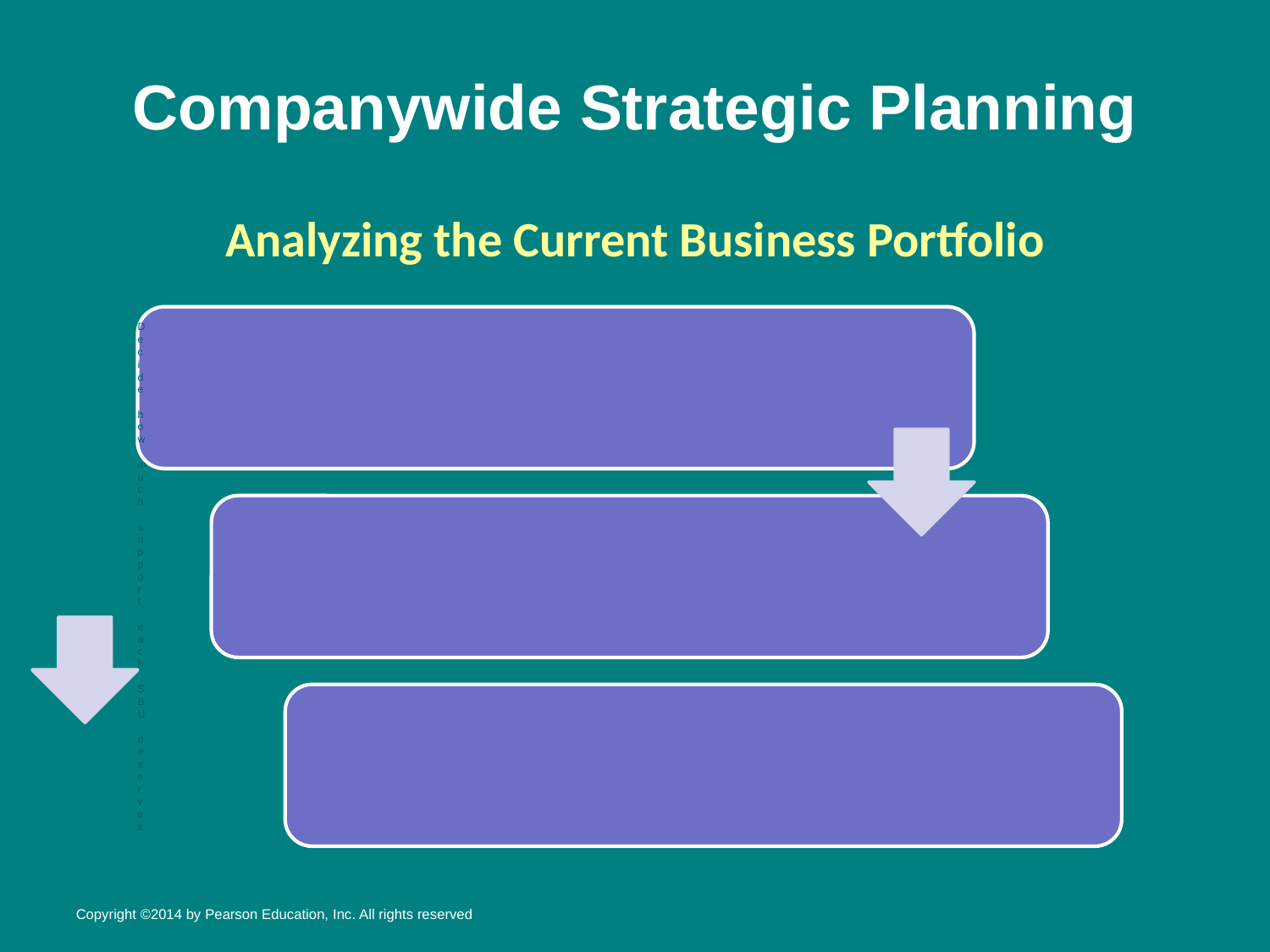

# Companywide Strategic Planning
Analyzing the Current Business Portfolio

Decide how much support each SBU deserves
Copyright ©2014 by Pearson Education, Inc. All rights reserved